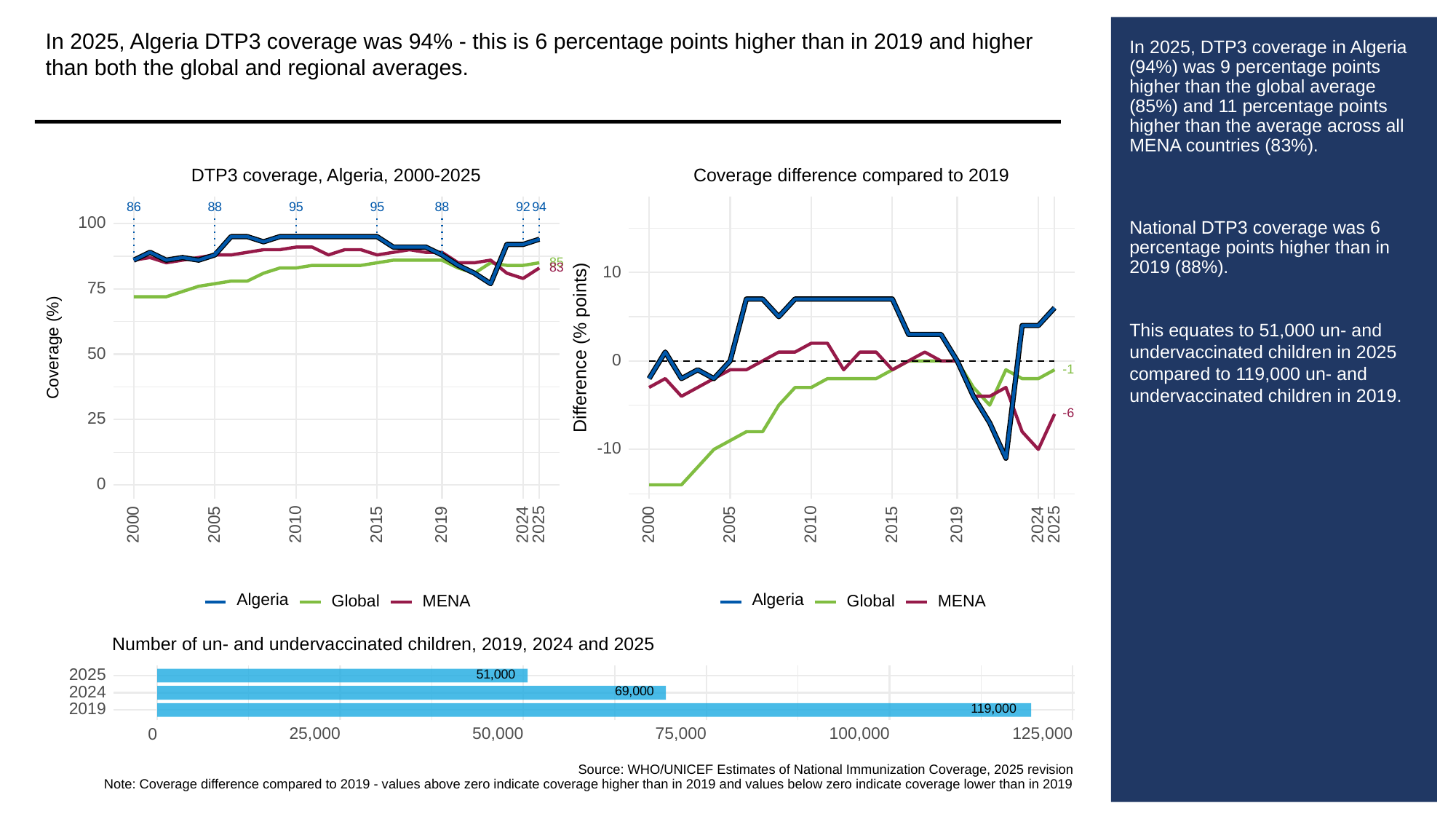

In 2025, Algeria DTP3 coverage was 94% - this is 6 percentage points higher than in 2019 and higher than both the global and regional averages.
# In 2025, DTP3 coverage in Algeria (94%) was 9 percentage points higher than the global average (85%) and 11 percentage points higher than the average across all MENA countries (83%).

National DTP3 coverage was 6 percentage points higher than in 2019 (88%).

This equates to 51,000 un- and undervaccinated children in 2025 compared to 119,000 un- and undervaccinated children in 2019.

Coverage difference compared to 2019
DTP3 coverage, Algeria, 2000-2025

86
88
95
95
88
92
94
100

85

83
10

75

Difference (% points)
Coverage (%)

50

0

-1

-6
25

-10

0

2000
2005
2010
2015
2019
2024
2025
2000
2005
2010
2015
2019
2024
2025
Algeria
Algeria
Global
Global
MENA
MENA

Number of un- and undervaccinated children, 2019, 2024 and 2025

51,000
2025

69,000
2024

119,000
2019

25,000
50,000
75,000
100,000
125,000
0
Source: WHO/UNICEF Estimates of National Immunization Coverage, 2025 revision
Note: Coverage difference compared to 2019 - values above zero indicate coverage higher than in 2019 and values below zero indicate coverage lower than in 2019